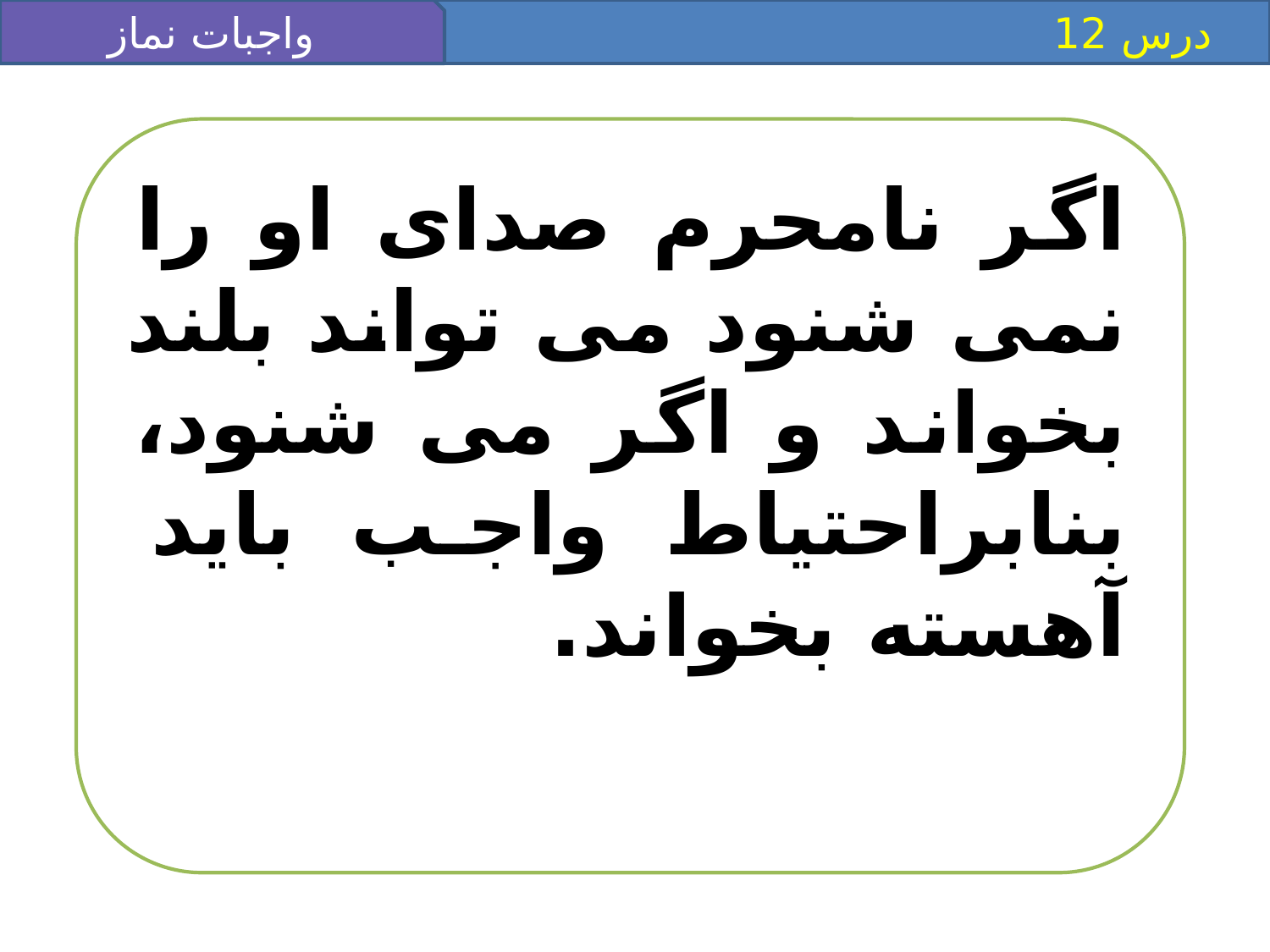

واجبات نماز 2
 درس 12

اگر نامحرم صداى او را نمى شنود مى تواند بلند بخواند و اگر مى شنود، بنابراحتياط واجب بايد آهسته بخواند.